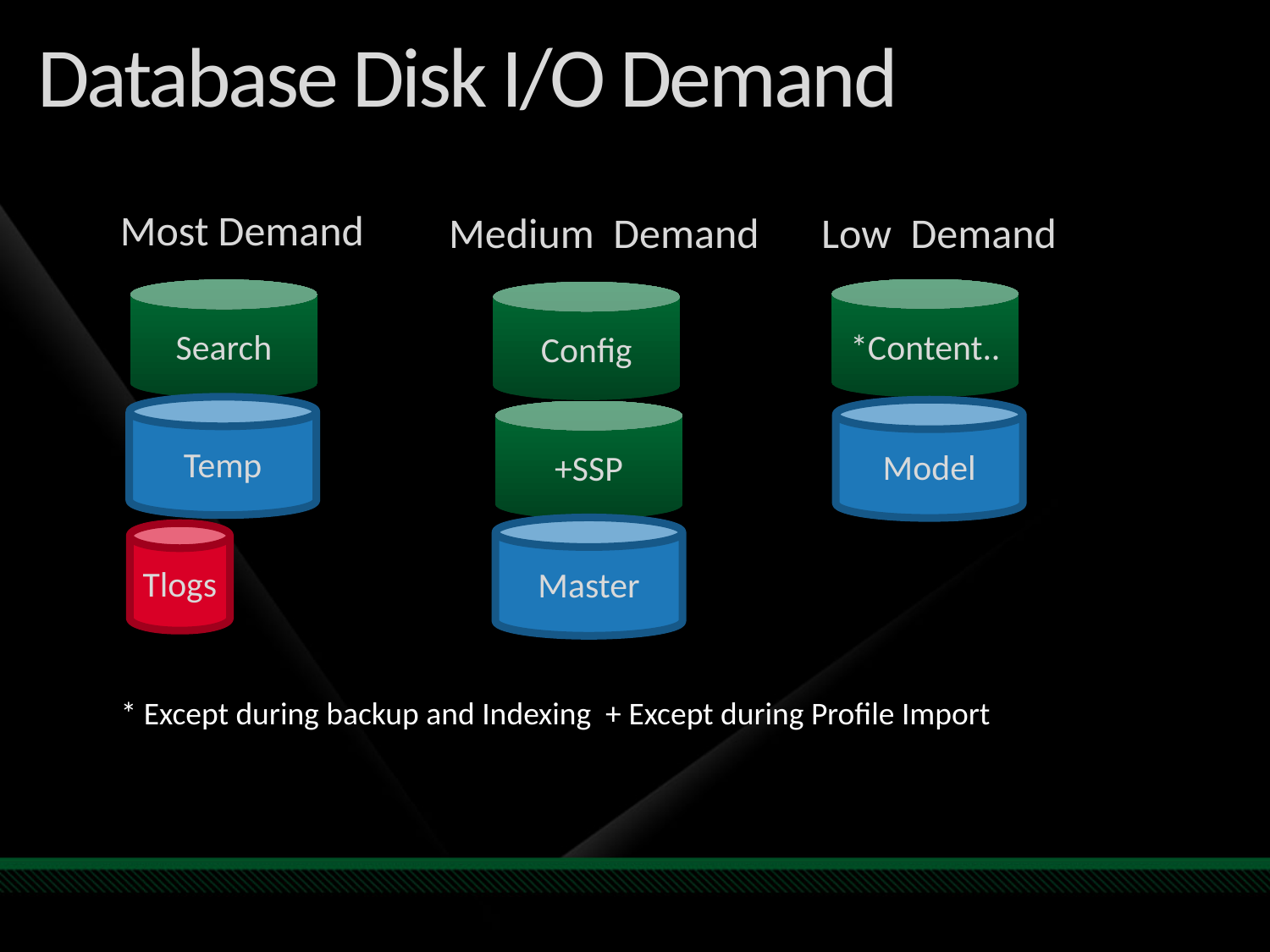

# Database Disk I/O Demand
Most Demand
Medium  Demand
Low  Demand
*Content..
Search
Config
Temp
Model
+SSP
Master
Tlogs
* Except during backup and Indexing  + Except during Profile Import